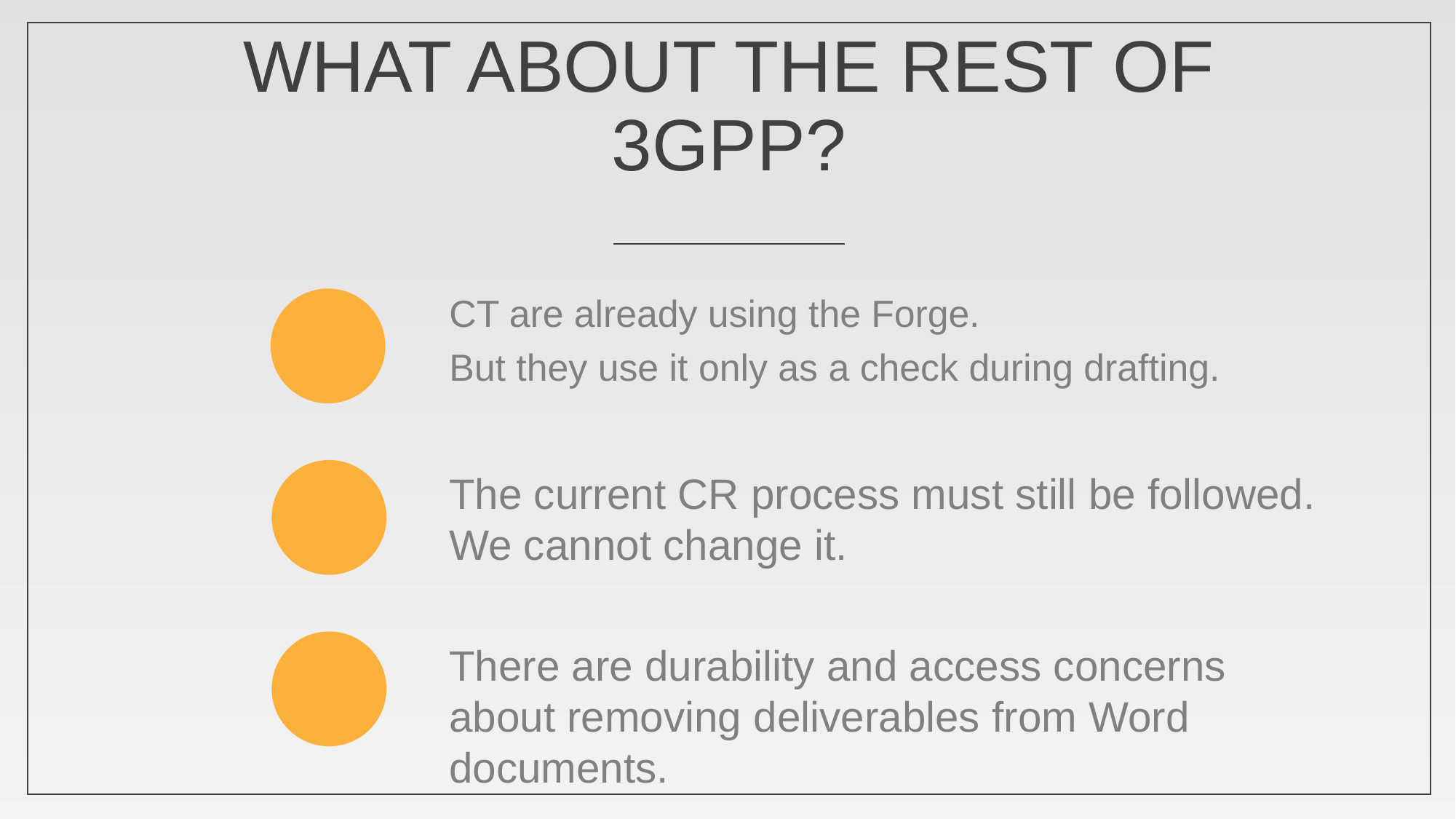

# WHAT ABOUT THE REST OF 3GPP?

CT are already using the Forge.
But they use it only as a check during drafting.

The current CR process must still be followed.
We cannot change it.

There are durability and access concerns about removing deliverables from Word documents.